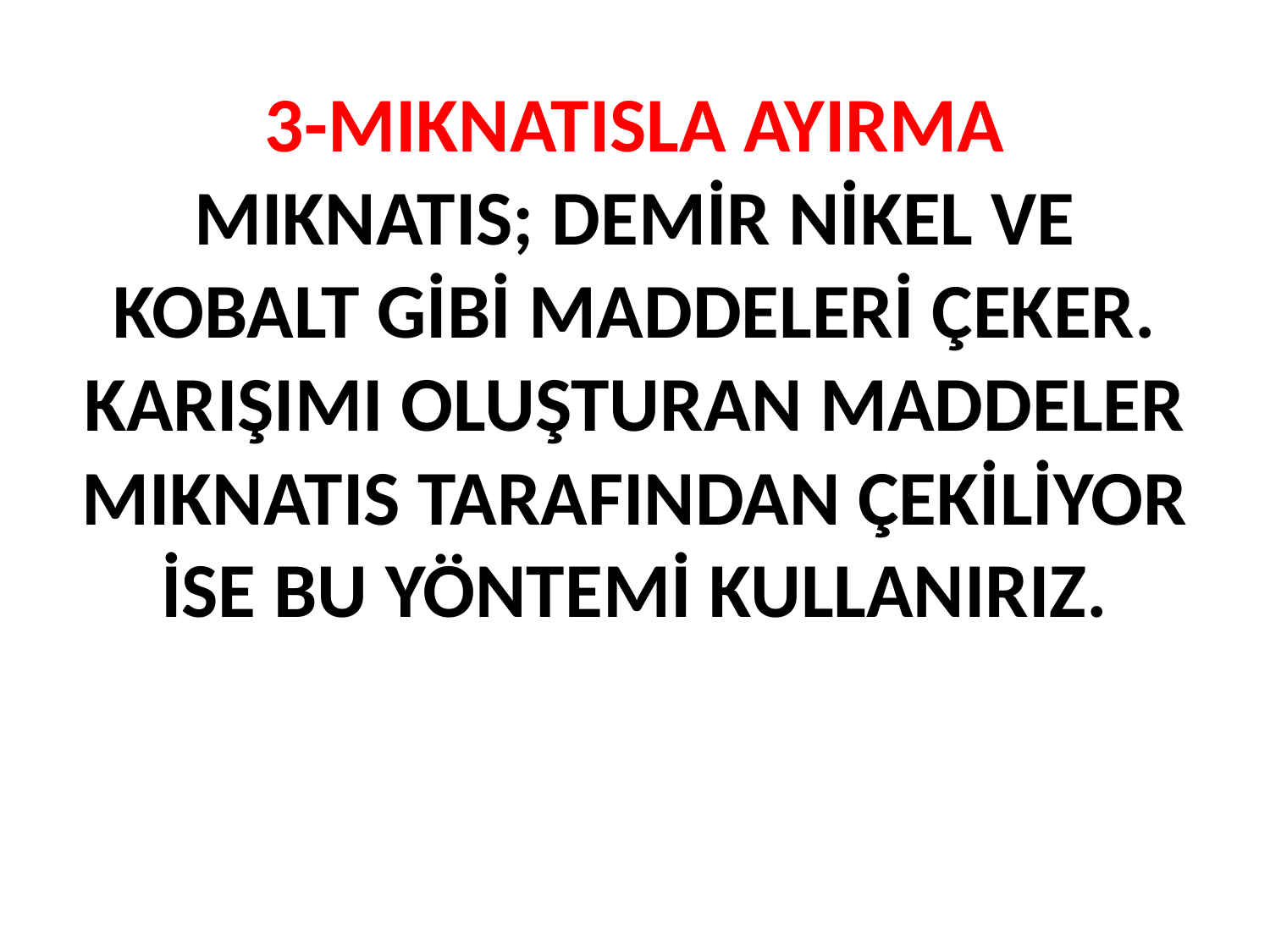

# 3-MIKNATISLA AYIRMA MIKNATIS; DEMİR NİKEL VE KOBALT GİBİ MADDELERİ ÇEKER. KARIŞIMI OLUŞTURAN MADDELER MIKNATIS TARAFINDAN ÇEKİLİYOR İSE BU YÖNTEMİ KULLANIRIZ.